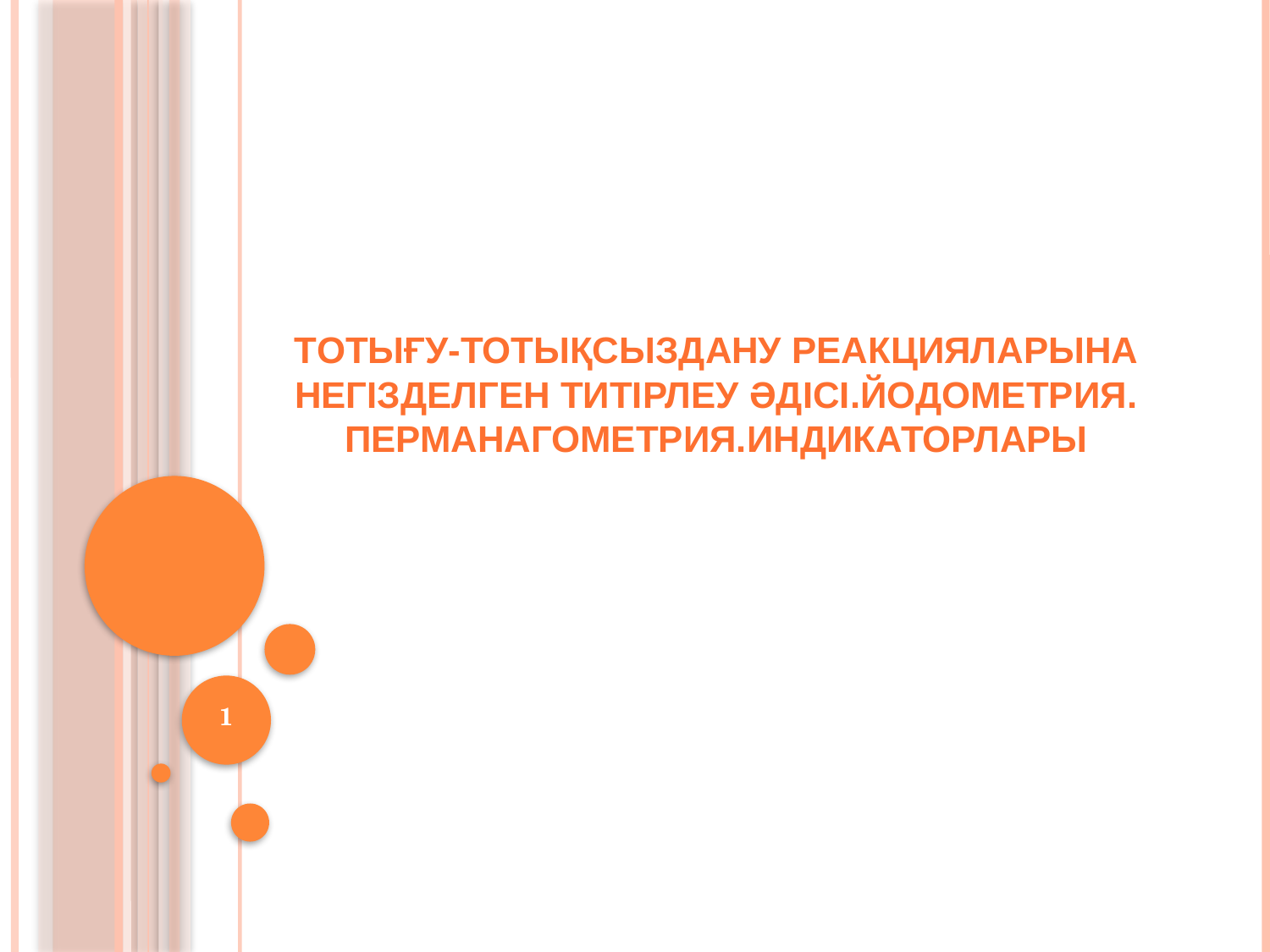

# Тотығу-тотықсыздану реакцияларына негізделген титірлеу әдісі.Йодометрия. Перманагометрия.Индикаторлары
1